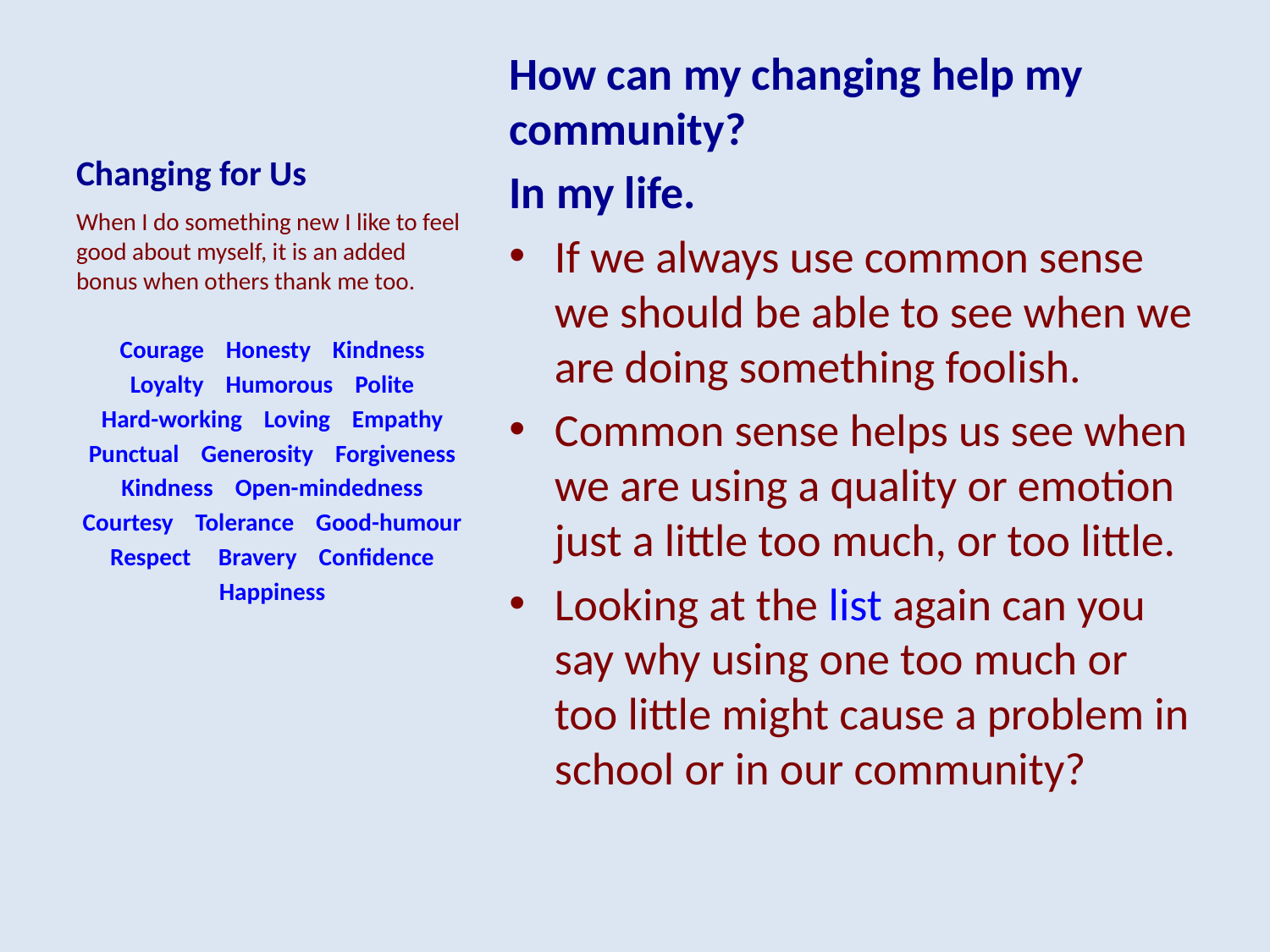

# Changing for Us
How can my changing help my community?
In my life.
If we always use common sense we should be able to see when we are doing something foolish.
Common sense helps us see when we are using a quality or emotion just a little too much, or too little.
Looking at the list again can you say why using one too much or too little might cause a problem in school or in our community?
When I do something new I like to feel good about myself, it is an added bonus when others thank me too.

Courage    Honesty    Kindness
Loyalty    Humorous    Polite
Hard-working    Loving    Empathy
Punctual    Generosity    Forgiveness
Kindness    Open-mindedness
Courtesy    Tolerance    Good-humour
Respect     Bravery    Confidence
Happiness